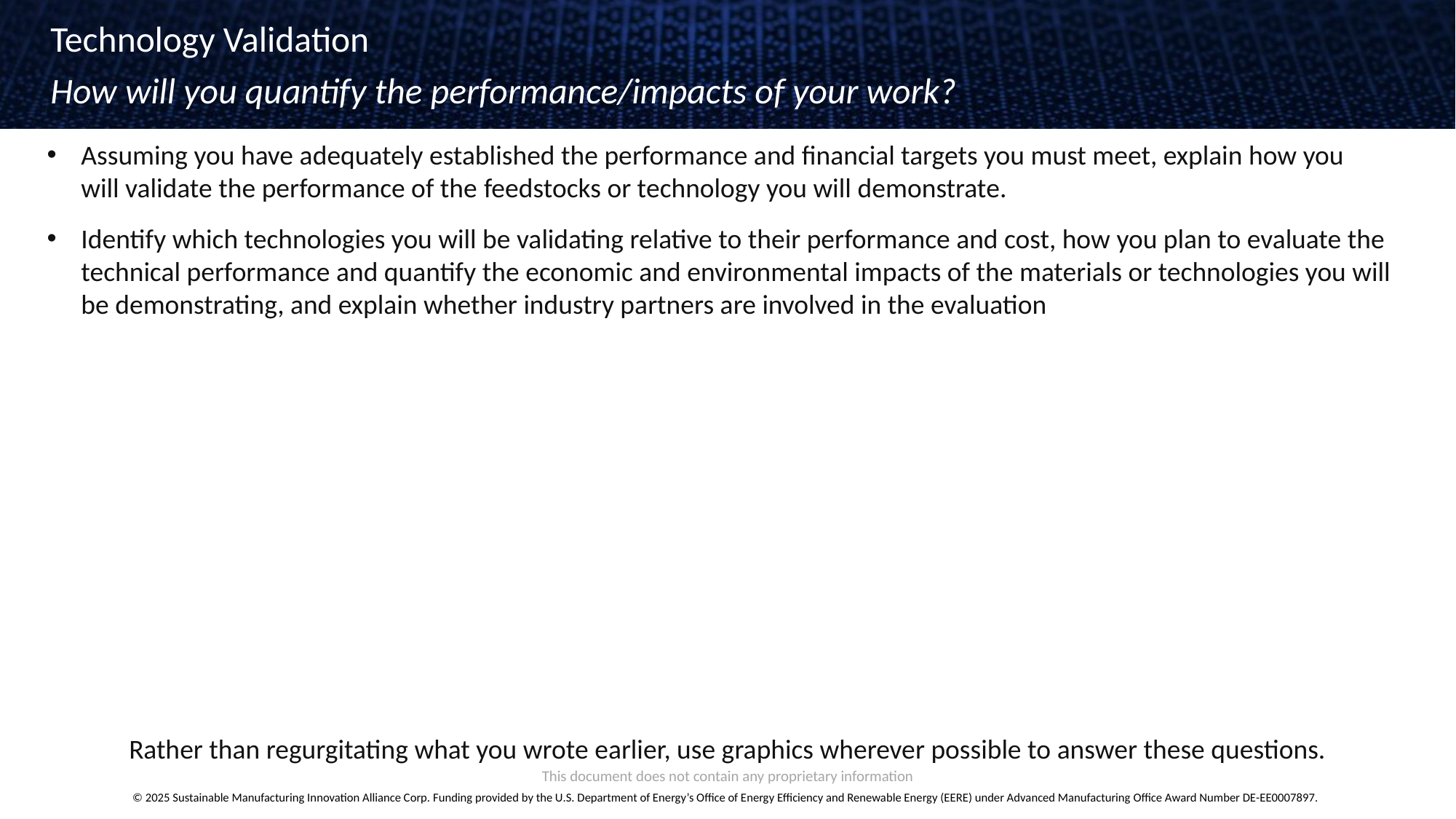

Technology Validation
How will you quantify the performance/impacts of your work?
Assuming you have adequately established the performance and financial targets you must meet, explain how you will validate the performance of the feedstocks or technology you will demonstrate.
Identify which technologies you will be validating relative to their performance and cost, how you plan to evaluate the technical performance and quantify the economic and environmental impacts of the materials or technologies you will be demonstrating, and explain whether industry partners are involved in the evaluation
Rather than regurgitating what you wrote earlier, use graphics wherever possible to answer these questions.